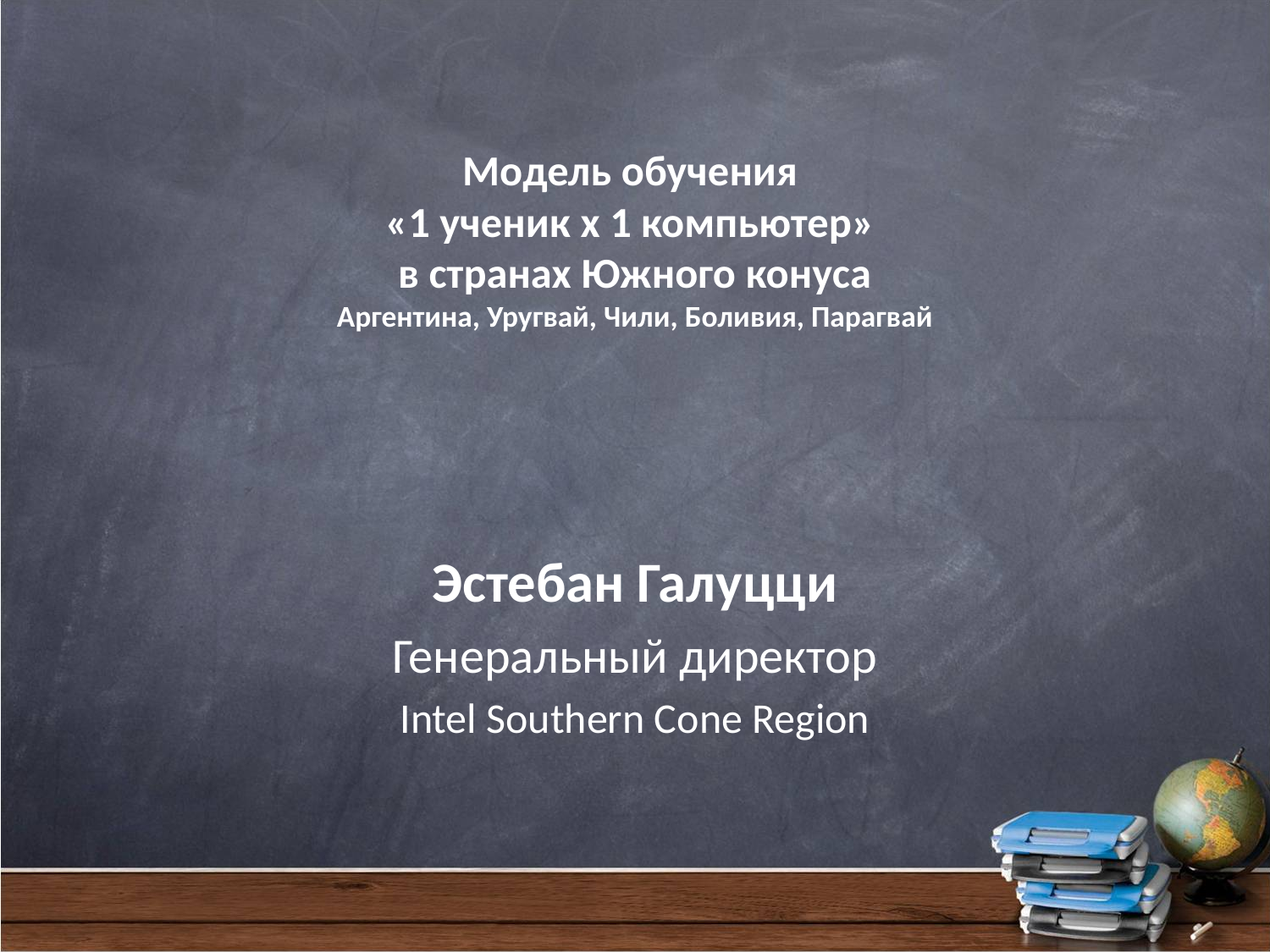

# Модель обучения «1 ученик x 1 компьютер» в странах Южного конуса Аргентина, Уругвай, Чили, Боливия, Парагвай
Эстебан Галуцци
Генеральный директор
Intel Southern Cone Region